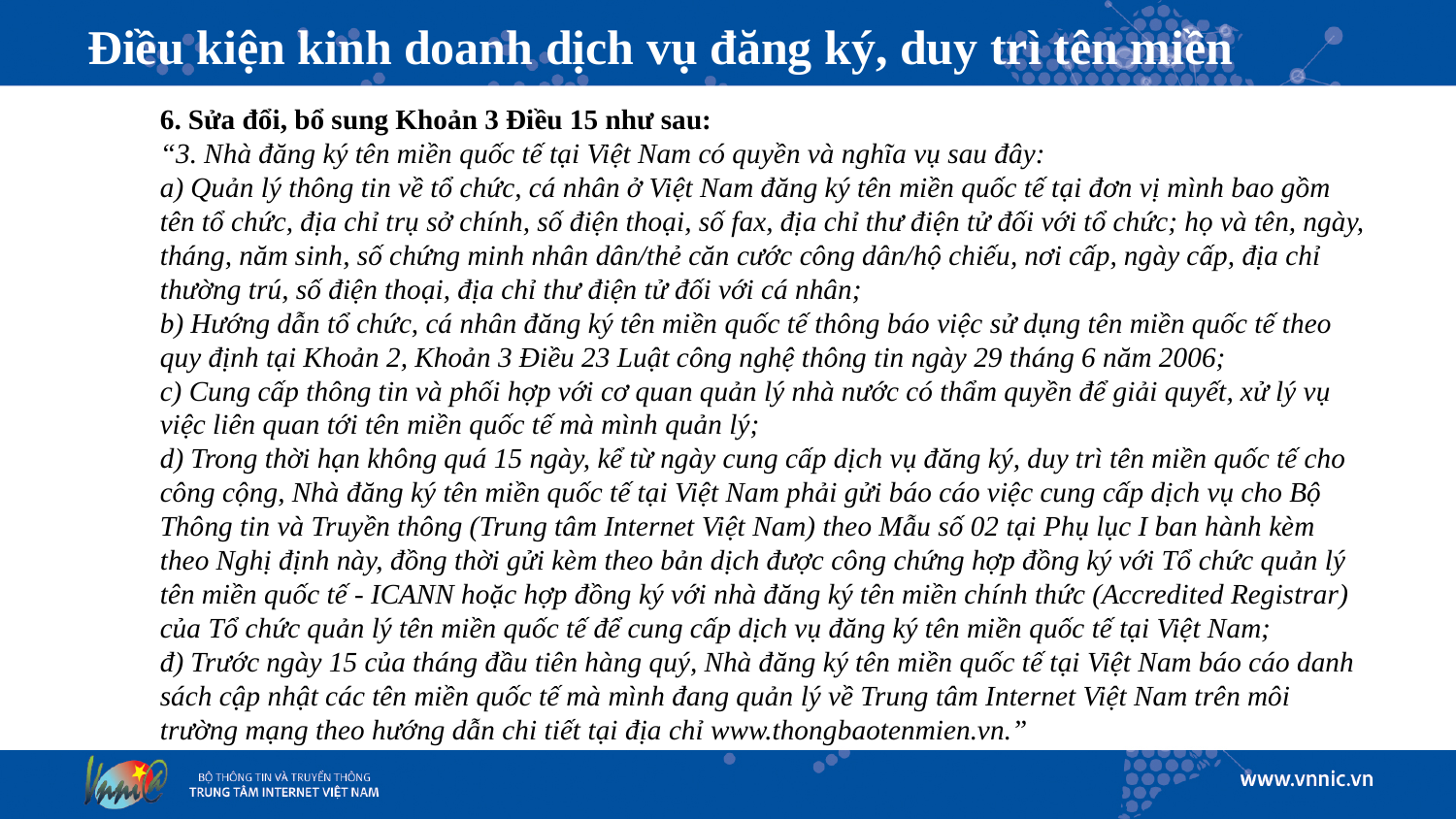

# Điều kiện kinh doanh dịch vụ đăng ký, duy trì tên miền
6. Sửa đổi, bổ sung Khoản 3 Điều 15 như sau:
“3. Nhà đăng ký tên miền quốc tế tại Việt Nam có quyền và nghĩa vụ sau đây:
a) Quản lý thông tin về tổ chức, cá nhân ở Việt Nam đăng ký tên miền quốc tế tại đơn vị mình bao gồm tên tổ chức, địa chỉ trụ sở chính, số điện thoại, số fax, địa chỉ thư điện tử đối với tổ chức; họ và tên, ngày, tháng, năm sinh, số chứng minh nhân dân/thẻ căn cước công dân/hộ chiếu, nơi cấp, ngày cấp, địa chỉ thường trú, số điện thoại, địa chỉ thư điện tử đối với cá nhân;
b) Hướng dẫn tổ chức, cá nhân đăng ký tên miền quốc tế thông báo việc sử dụng tên miền quốc tế theo quy định tại Khoản 2, Khoản 3 Điều 23 Luật công nghệ thông tin ngày 29 tháng 6 năm 2006;
c) Cung cấp thông tin và phối hợp với cơ quan quản lý nhà nước có thẩm quyền để giải quyết, xử lý vụ việc liên quan tới tên miền quốc tế mà mình quản lý;
d) Trong thời hạn không quá 15 ngày, kể từ ngày cung cấp dịch vụ đăng ký, duy trì tên miền quốc tế cho công cộng, Nhà đăng ký tên miền quốc tế tại Việt Nam phải gửi báo cáo việc cung cấp dịch vụ cho Bộ Thông tin và Truyền thông (Trung tâm Internet Việt Nam) theo Mẫu số 02 tại Phụ lục I ban hành kèm theo Nghị định này, đồng thời gửi kèm theo bản dịch được công chứng hợp đồng ký với Tổ chức quản lý tên miền quốc tế - ICANN hoặc hợp đồng ký với nhà đăng ký tên miền chính thức (Accredited Registrar) của Tổ chức quản lý tên miền quốc tế để cung cấp dịch vụ đăng ký tên miền quốc tế tại Việt Nam;
đ) Trước ngày 15 của tháng đầu tiên hàng quý, Nhà đăng ký tên miền quốc tế tại Việt Nam báo cáo danh sách cập nhật các tên miền quốc tế mà mình đang quản lý về Trung tâm Internet Việt Nam trên môi trường mạng theo hướng dẫn chi tiết tại địa chỉ www.thongbaotenmien.vn.”